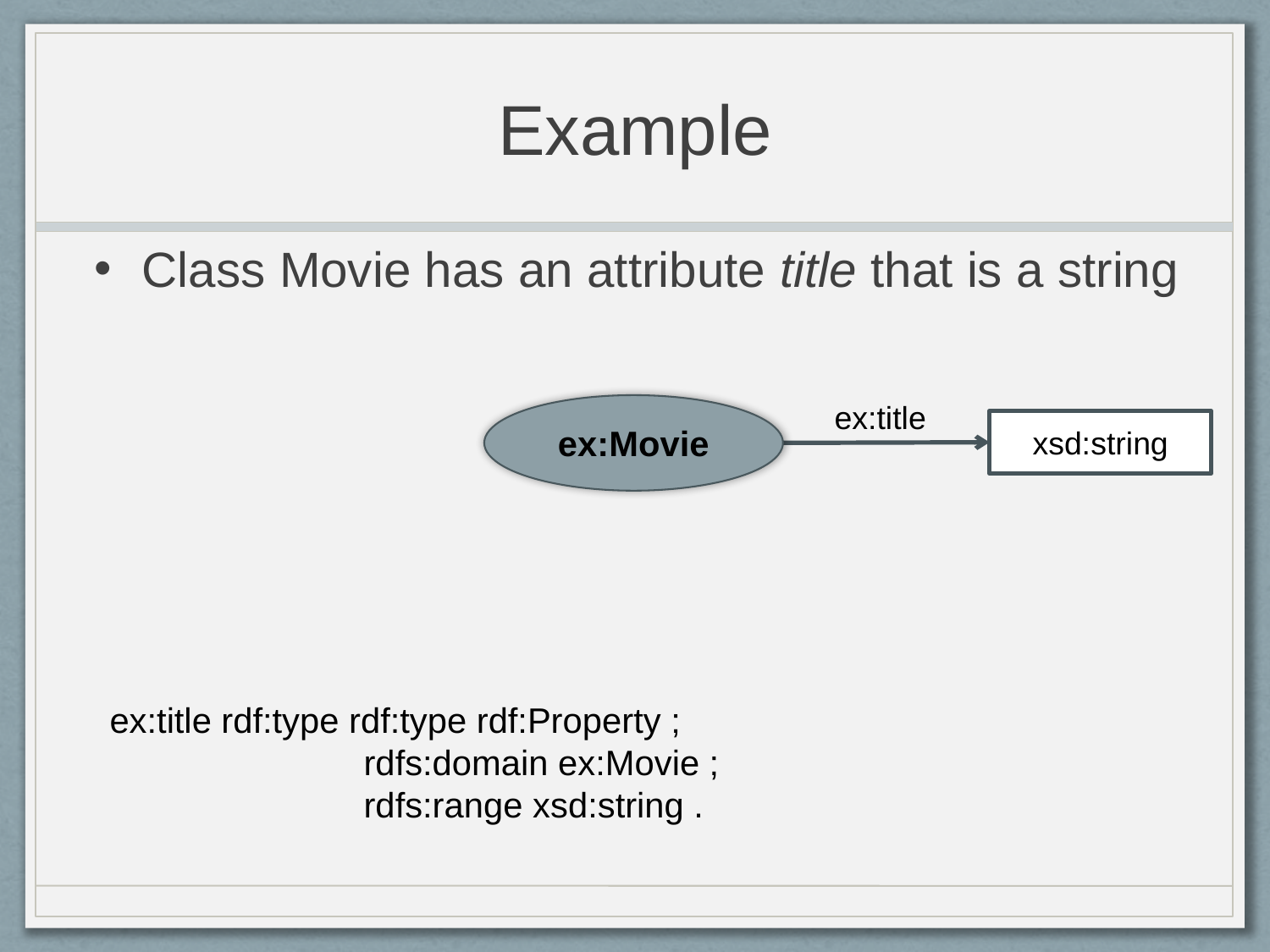

# Example
Class Movie has an attribute title that is a string
ex:title
ex:Movie
xsd:string
ex:title rdf:type rdf:type rdf:Property ;
		rdfs:domain ex:Movie ;
		rdfs:range xsd:string .